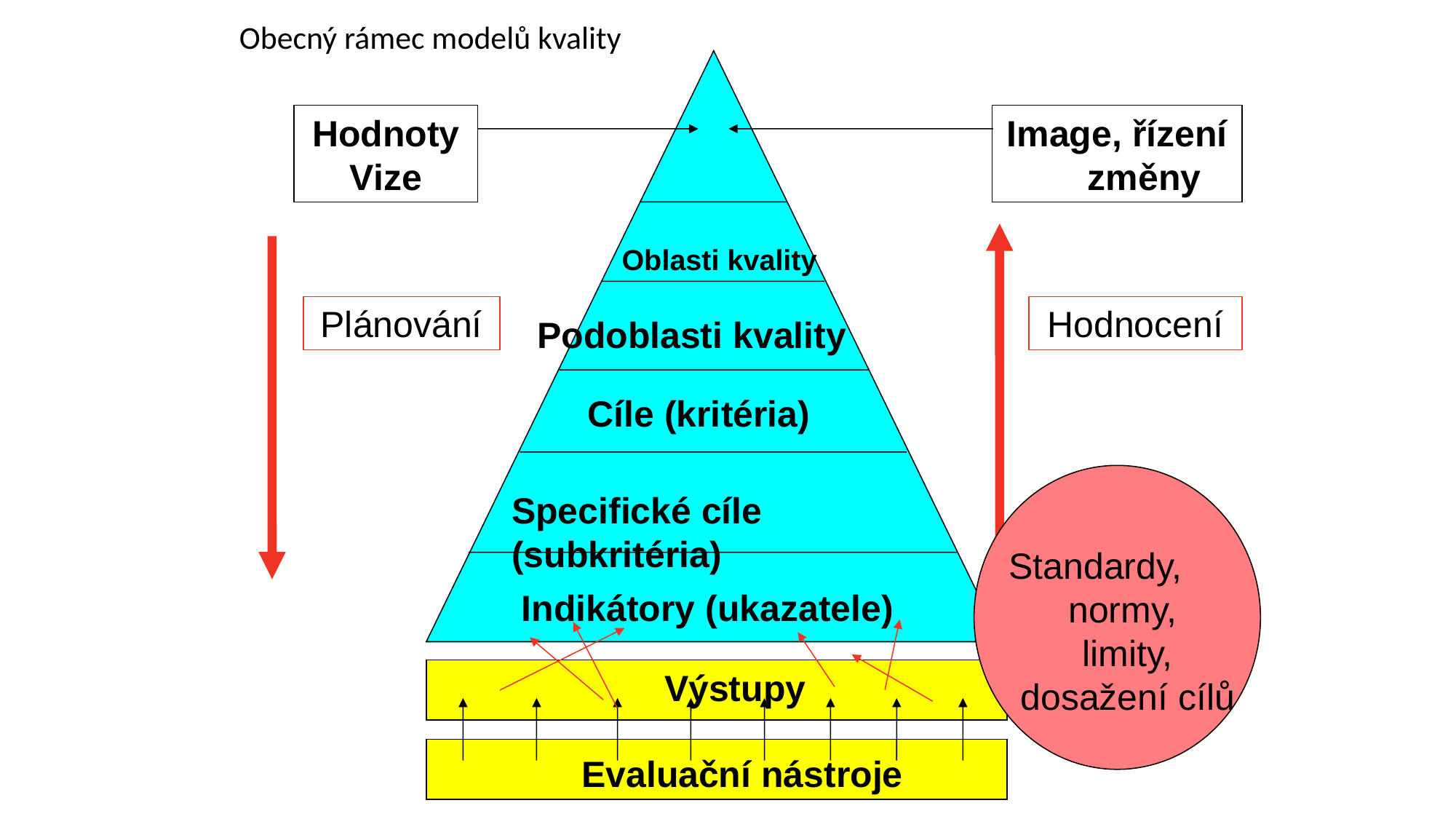

# Obecný rámec modelů kvality

Oblasti kvality
Podoblasti kvality
Cíle (kritéria)
Specifické cíle (subkritéria)
Indikátory (ukazatele)
Výstupy

Evaluační nástroje
Image, řízení změny
Hodnoty
Vize

Plánování
Hodnocení

Standardy,
normy,
limity, dosažení cílů